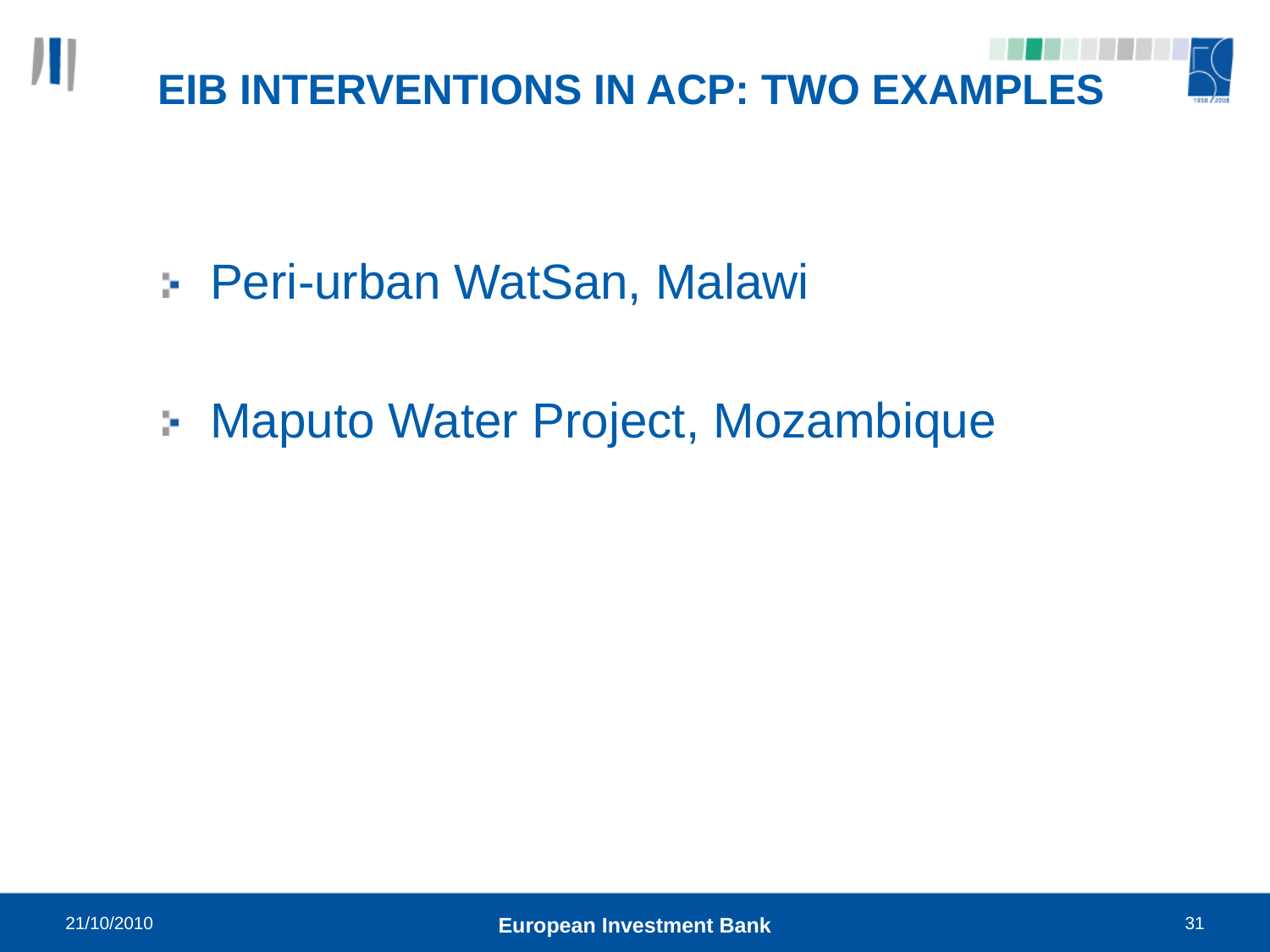

# EIB INTERVENTIONS IN ACP: TWO EXAMPLES

Peri-urban WatSan, Malawi

Maputo Water Project, Mozambique

21/10/2010
European Investment Bank
31